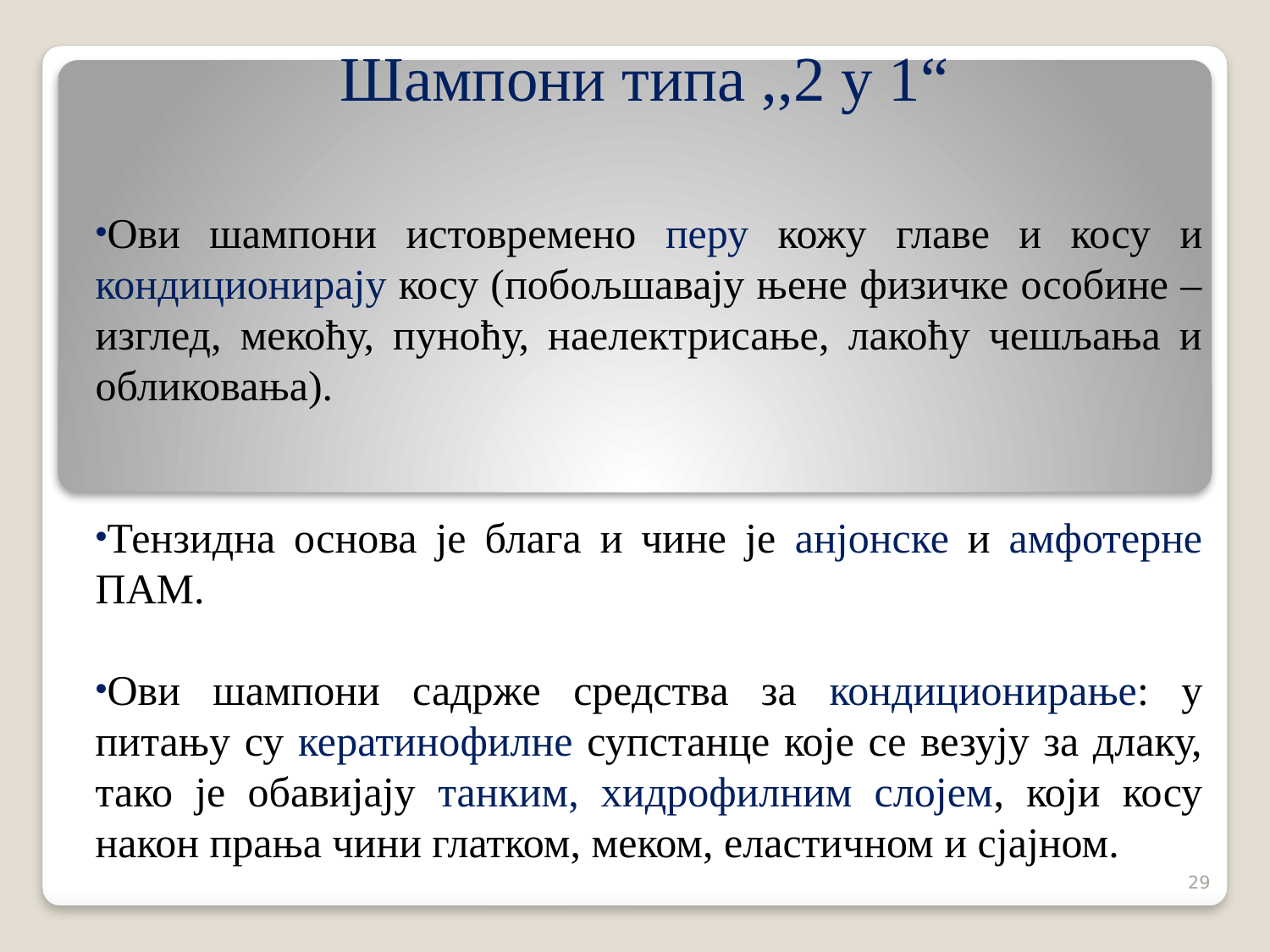

Ови шампони истовремено перу кожу главе и косу и кондиционирају косу (побољшавају њене физичке особине – изглед, мекоћу, пуноћу, наелектрисање, лакоћу чешљања и обликовања).

Тензидна основа је блага и чине је анјонске и амфотерне ПАМ.

Ови шампони садрже средства за кондиционирање: у питању су кератинофилне супстанце које се везују за длаку, тако је обавијају танким, хидрофилним слојем, који косу након прања чини глатком, меком, еластичном и сјајном.
# Шампони типа ,,2 у 1“
29